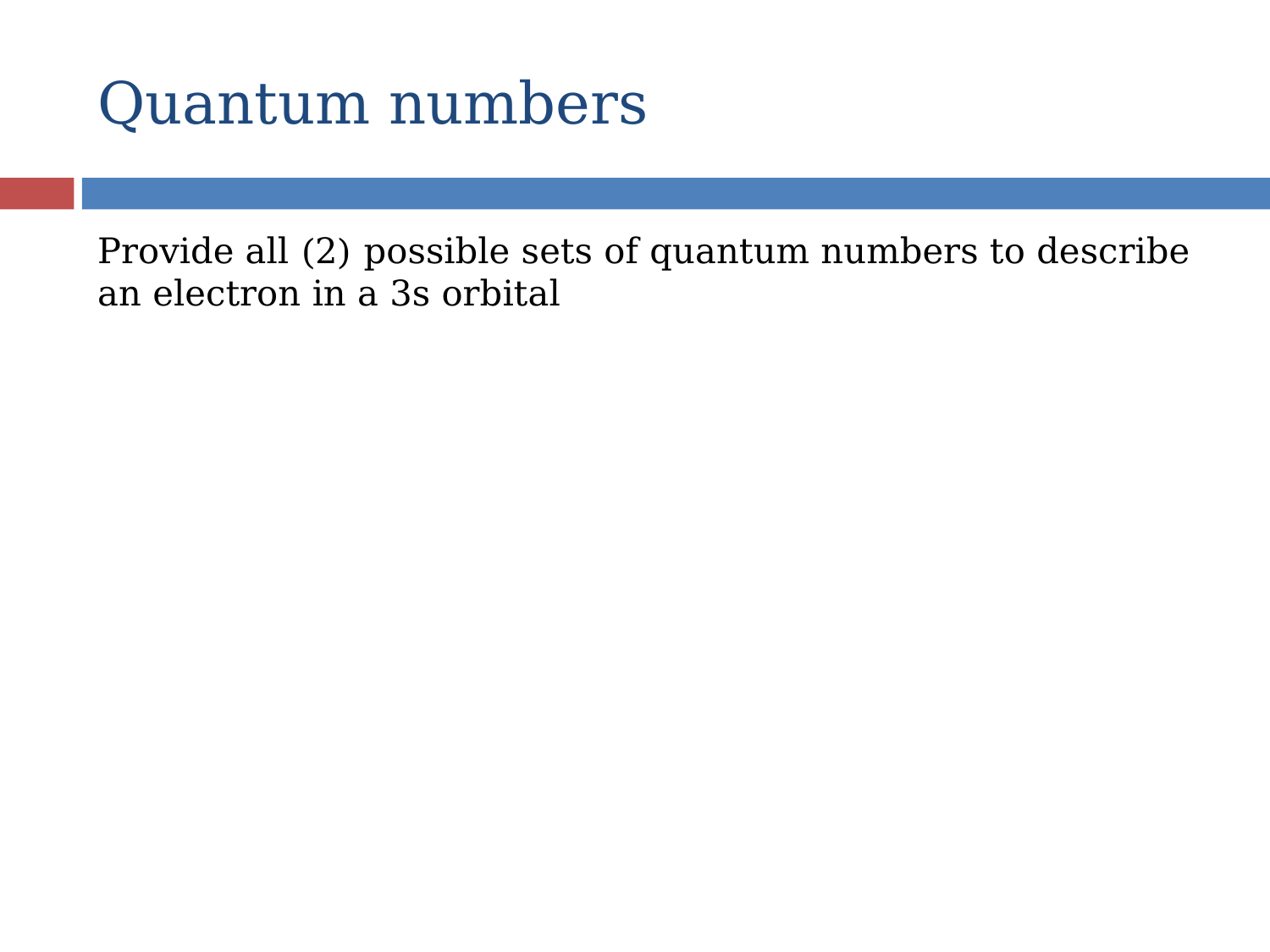

# Quantum numbers
Provide all (2) possible sets of quantum numbers to describe an electron in a 3s orbital